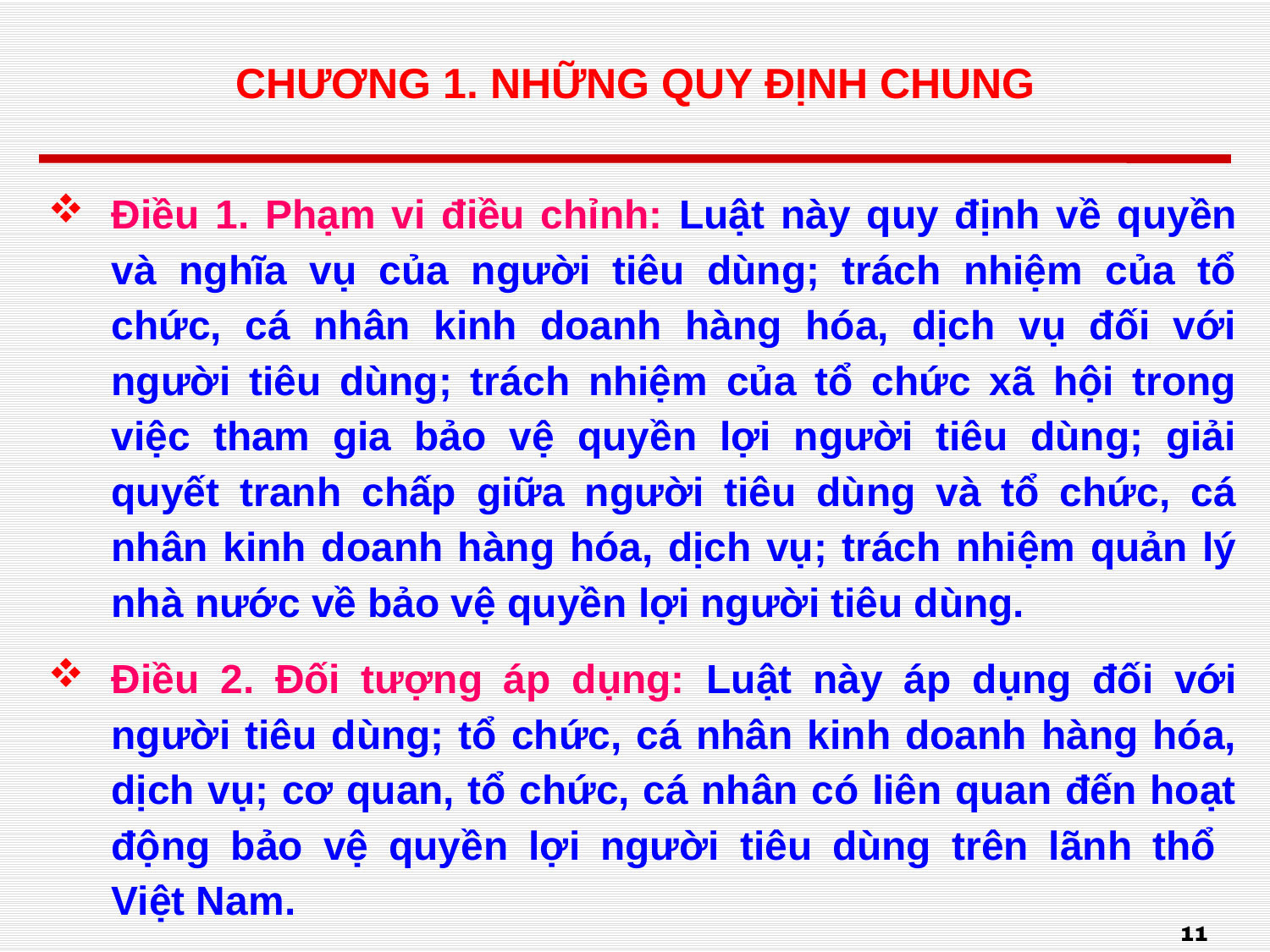

# CHƯƠNG 1. NHỮNG QUY ĐỊNH CHUNG
Điều 1. Phạm vi điều chỉnh: Luật này quy định về quyền và nghĩa vụ của người tiêu dùng; trách nhiệm của tổ chức, cá nhân kinh doanh hàng hóa, dịch vụ đối với người tiêu dùng; trách nhiệm của tổ chức xã hội trong việc tham gia bảo vệ quyền lợi người tiêu dùng; giải quyết tranh chấp giữa người tiêu dùng và tổ chức, cá nhân kinh doanh hàng hóa, dịch vụ; trách nhiệm quản lý nhà nước về bảo vệ quyền lợi người tiêu dùng.
Điều 2. Đối tượng áp dụng: Luật này áp dụng đối với người tiêu dùng; tổ chức, cá nhân kinh doanh hàng hóa, dịch vụ; cơ quan, tổ chức, cá nhân có liên quan đến hoạt động bảo vệ quyền lợi người tiêu dùng trên lãnh thổ
Việt Nam.